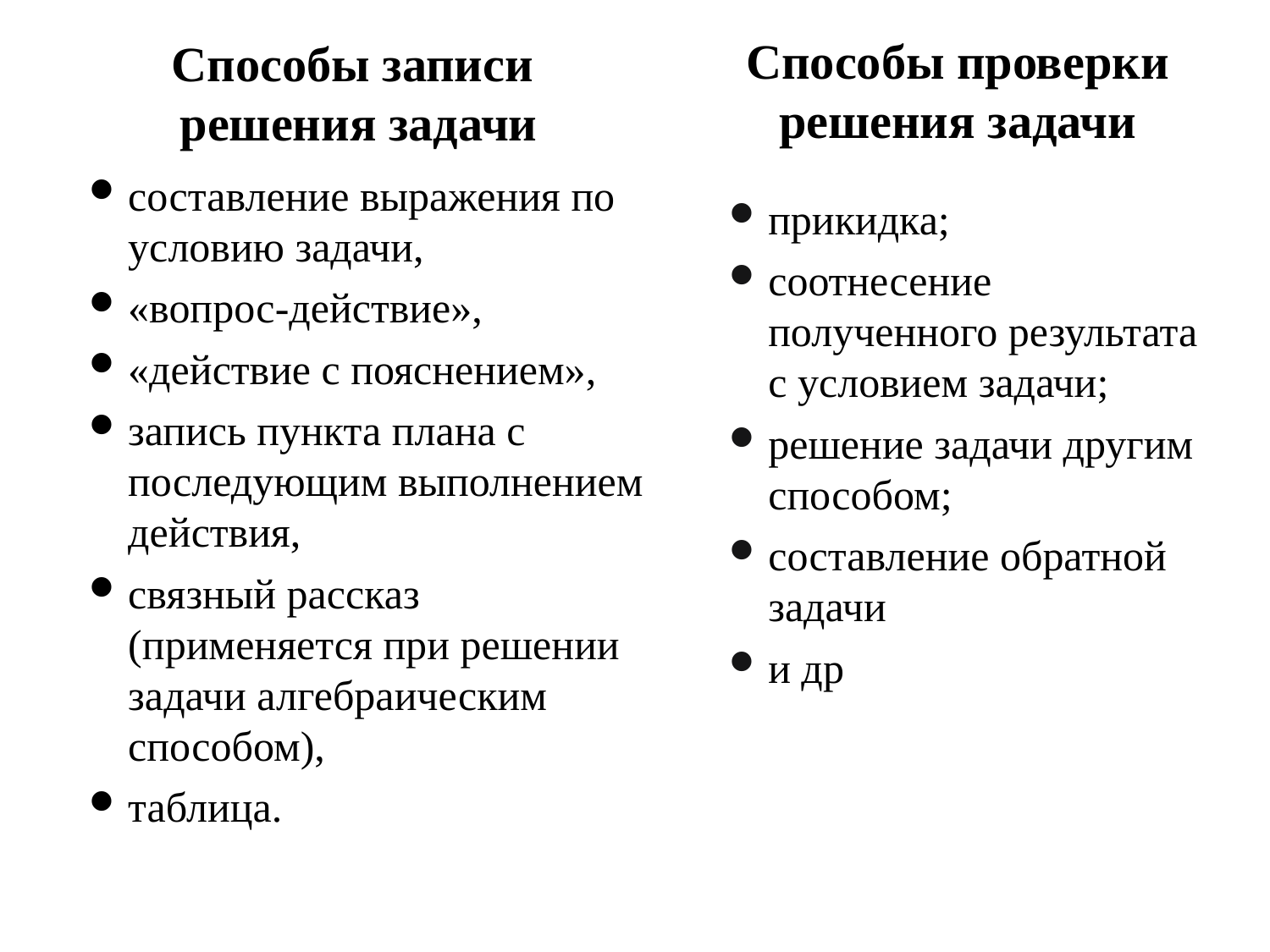

Способы проверки решения задачи
Способы записи
 решения задачи
составление выражения по условию задачи,
«вопрос-действие»,
«действие с пояснением»,
запись пункта плана с последующим выполнением действия,
связный рассказ (применяется при решении задачи алгебраическим способом),
таблица.
прикидка;
соотнесение полученного результата с условием задачи;
решение задачи другим способом;
составление обратной задачи
и др